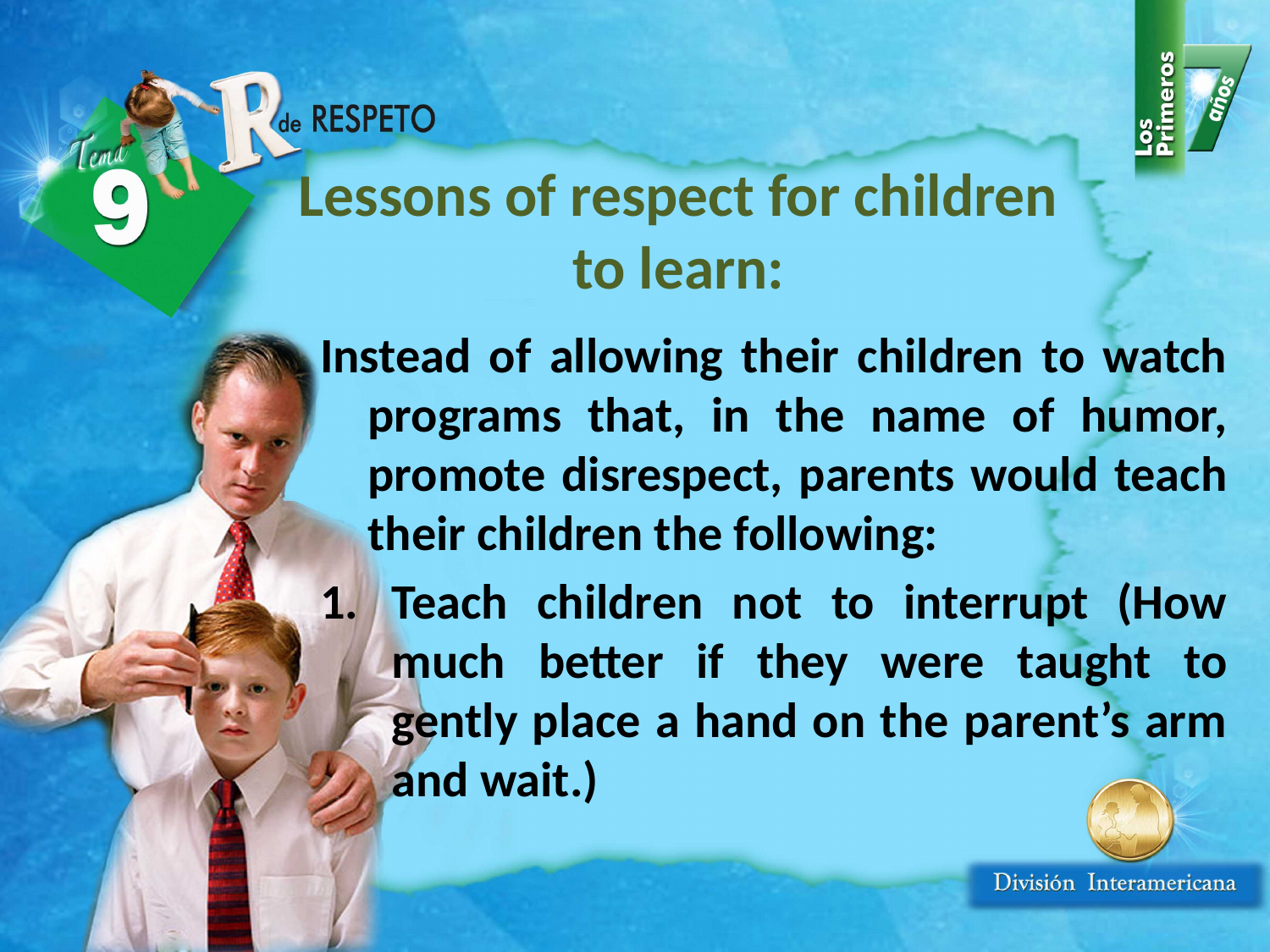

# Lessons of respect for children to learn:
Instead of allowing their children to watch programs that, in the name of humor, promote disrespect, parents would teach their children the following:
Teach children not to interrupt (How much better if they were taught to gently place a hand on the parent’s arm and wait.)